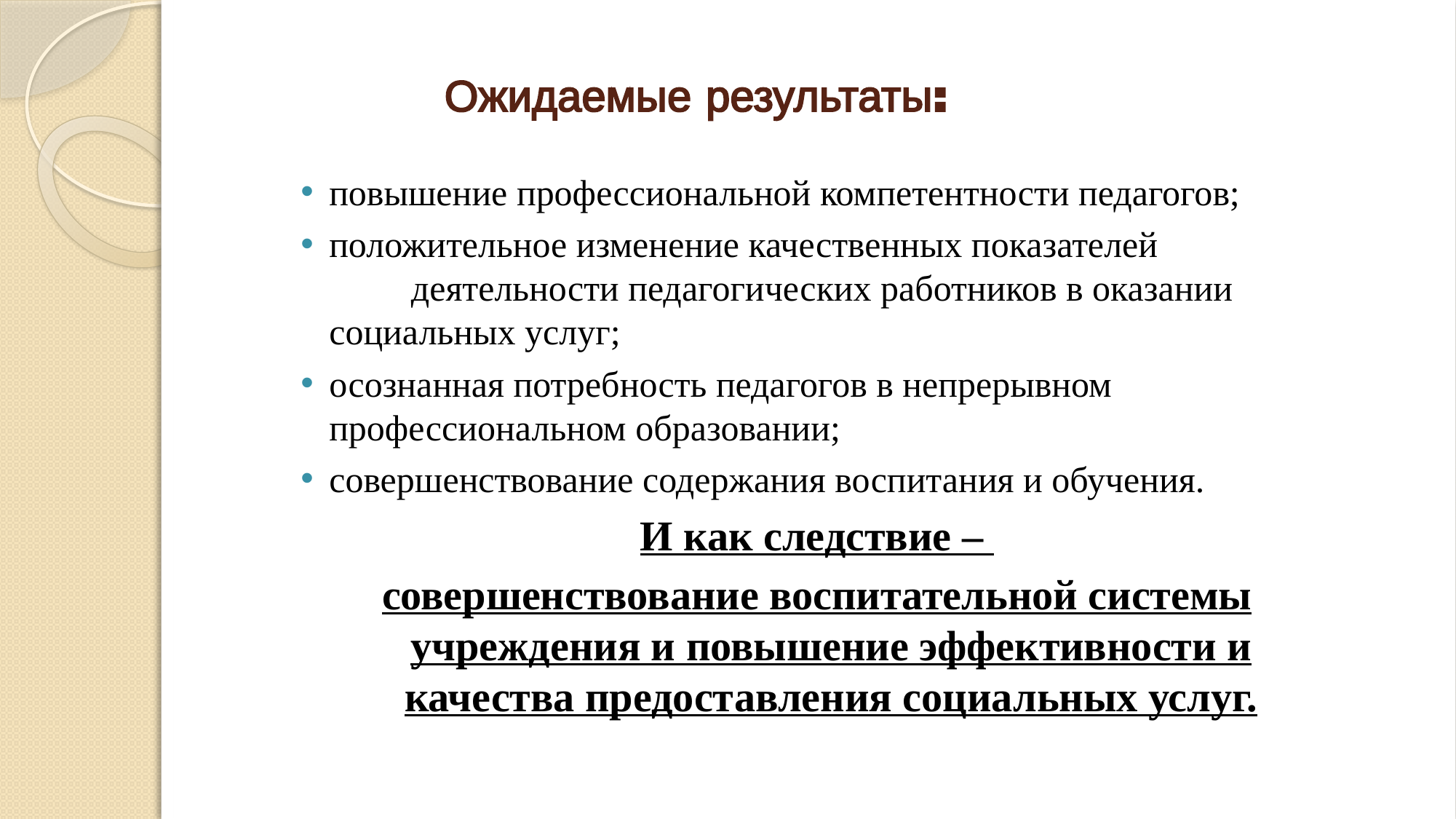

# Ожидаемые результаты:
повышение профессиональной компетентности педагогов;
положительное изменение качественных показателей                             деятельности педагогических работников в оказании социальных услуг;
осознанная потребность педагогов в непрерывном профессиональном образовании;
совершенствование содержания воспитания и обучения.
И как следствие –
совершенствование воспитательной системы учреждения и повышение эффективности и качества предоставления социальных услуг.